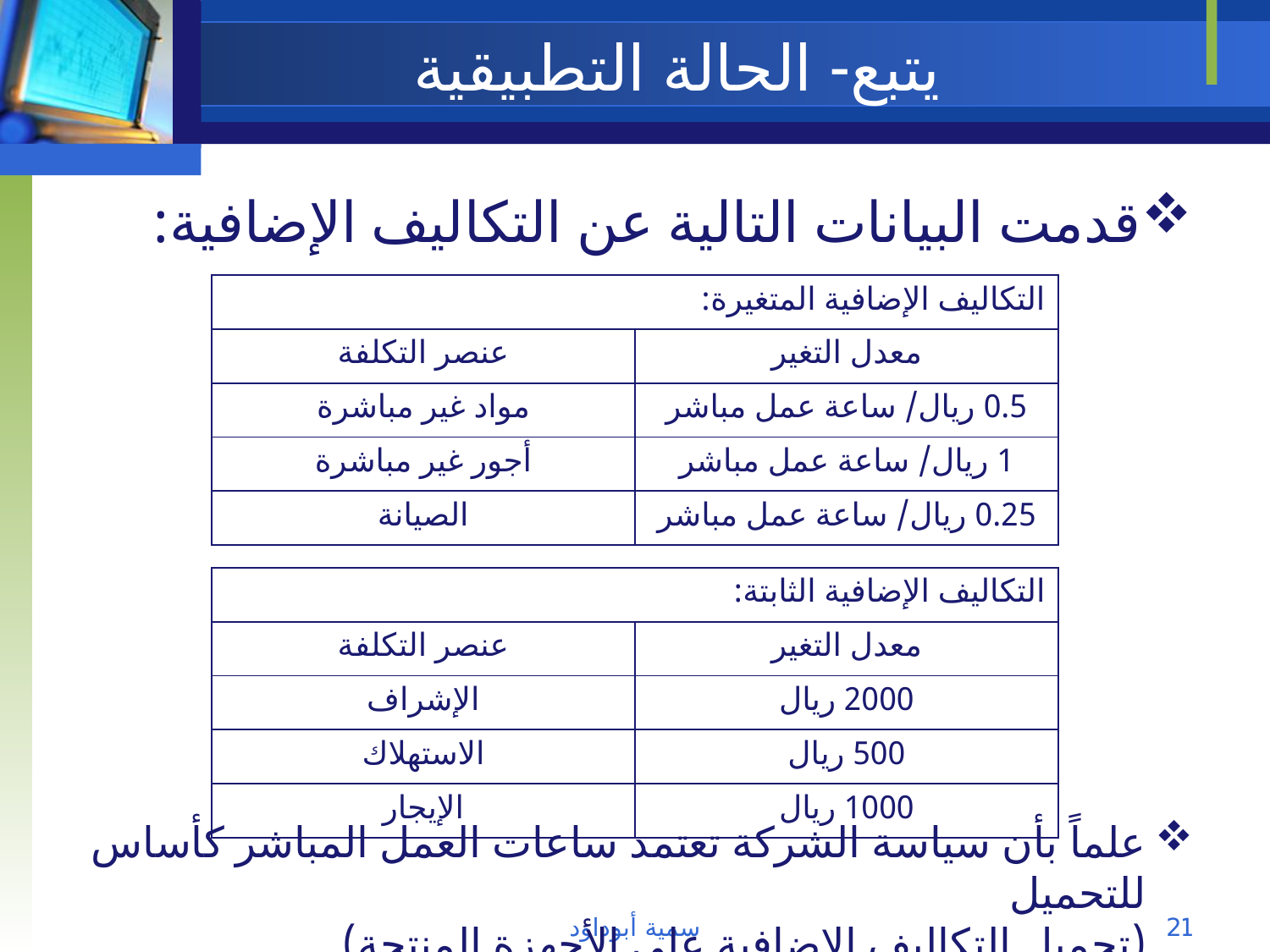

# يتبع- الحالة التطبيقية
قدمت البيانات التالية عن التكاليف الإضافية:

علماً بأن سياسة الشركة تعتمد ساعات العمل المباشر كأساس للتحميل
(تحميل التكاليف الإضافية على الأجهزة المنتجة)

| التكاليف الإضافية المتغيرة: |  |
| --- | --- |
| عنصر التكلفة | معدل التغير |
| مواد غير مباشرة | 0.5 ريال/ ساعة عمل مباشر |
| أجور غير مباشرة | 1 ريال/ ساعة عمل مباشر |
| الصيانة | 0.25 ريال/ ساعة عمل مباشر |
| التكاليف الإضافية الثابتة: |  |
| --- | --- |
| عنصر التكلفة | معدل التغير |
| الإشراف | 2000 ريال |
| الاستهلاك | 500 ريال |
| الإيجار | 1000 ريال |
سمية أبوداود
21